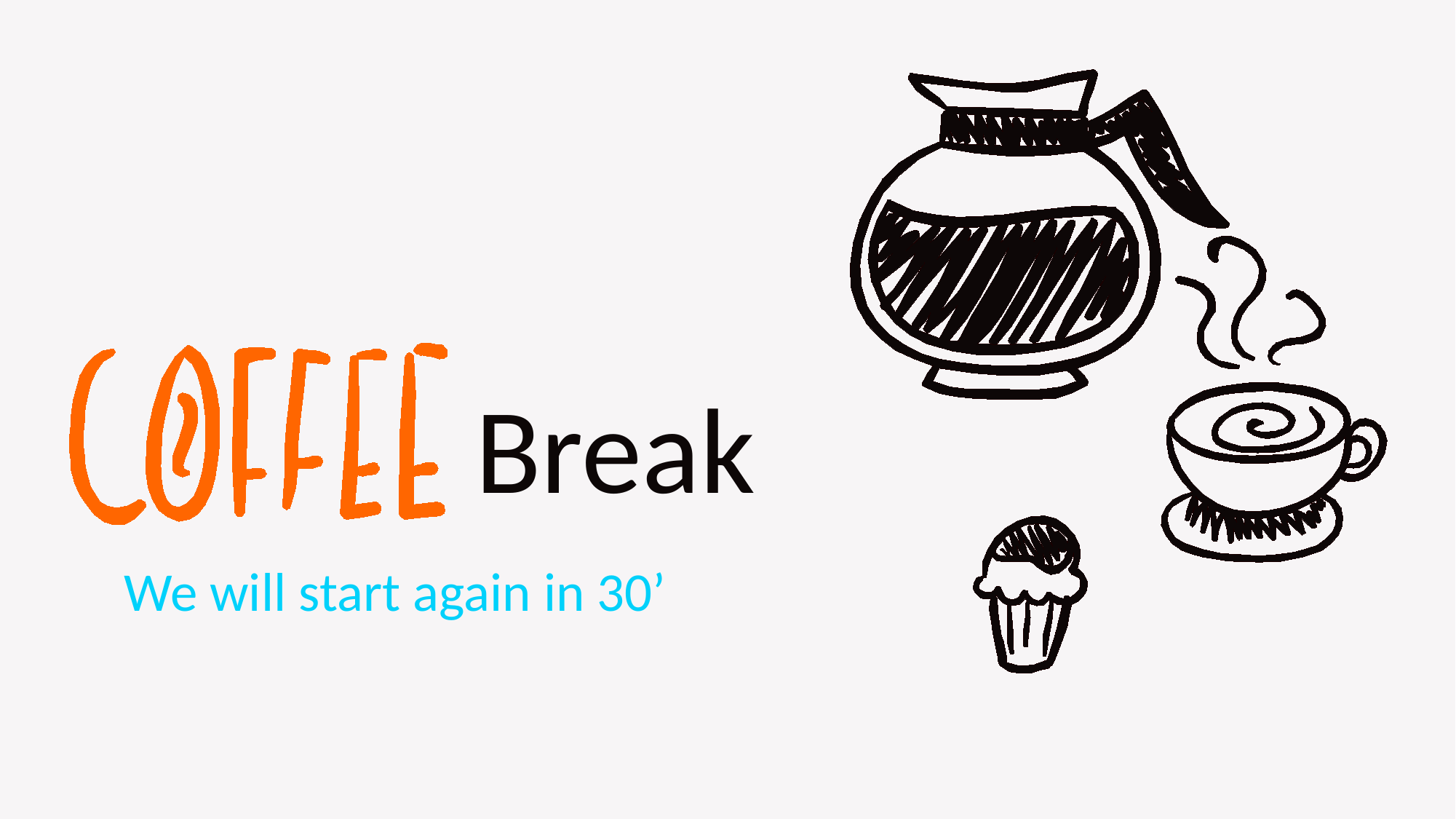

# Break

We will start again in 30’